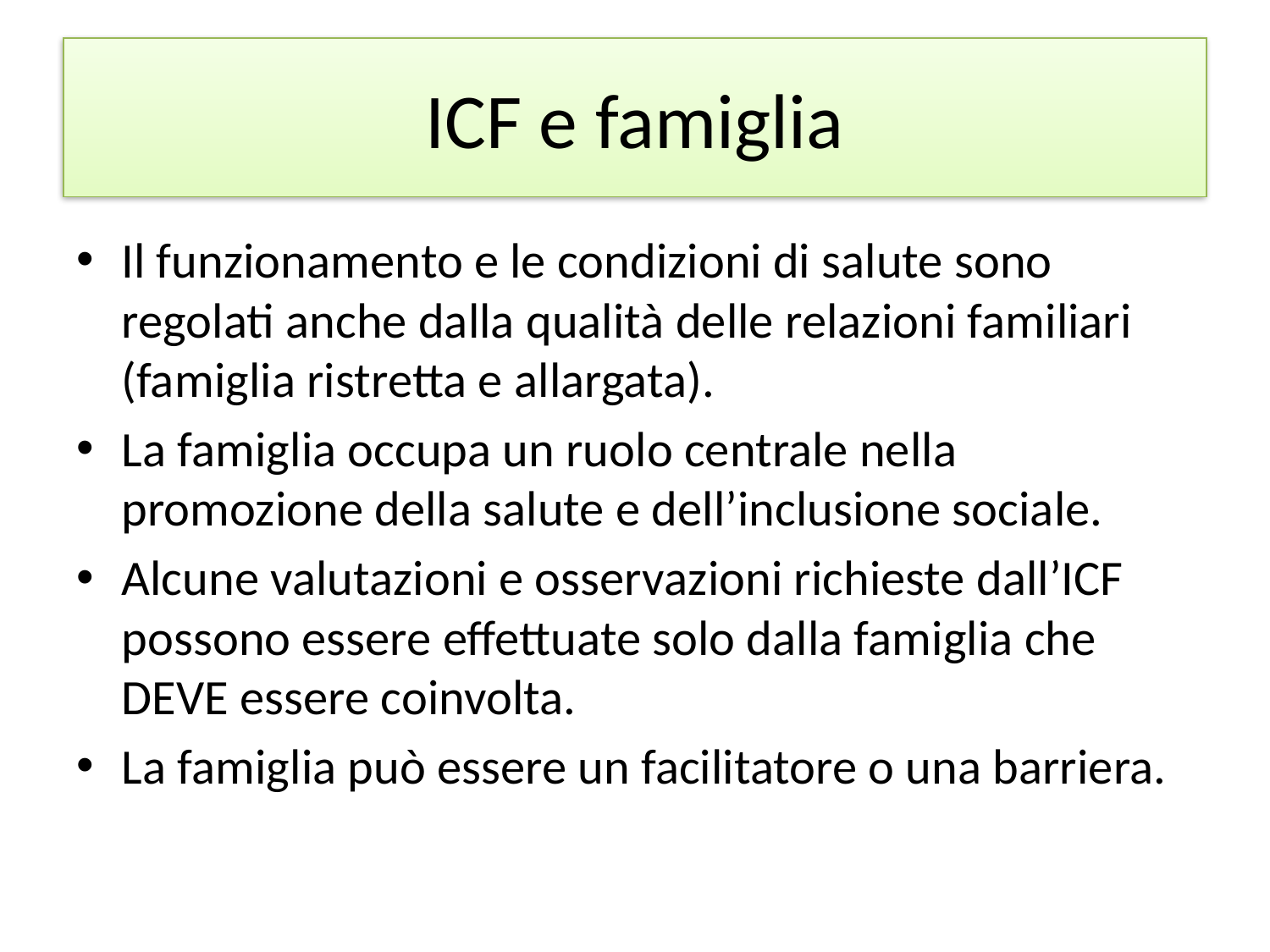

# ICF e famiglia
Il funzionamento e le condizioni di salute sono regolati anche dalla qualità delle relazioni familiari (famiglia ristretta e allargata).
La famiglia occupa un ruolo centrale nella promozione della salute e dell’inclusione sociale.
Alcune valutazioni e osservazioni richieste dall’ICF possono essere effettuate solo dalla famiglia che DEVE essere coinvolta.
La famiglia può essere un facilitatore o una barriera.